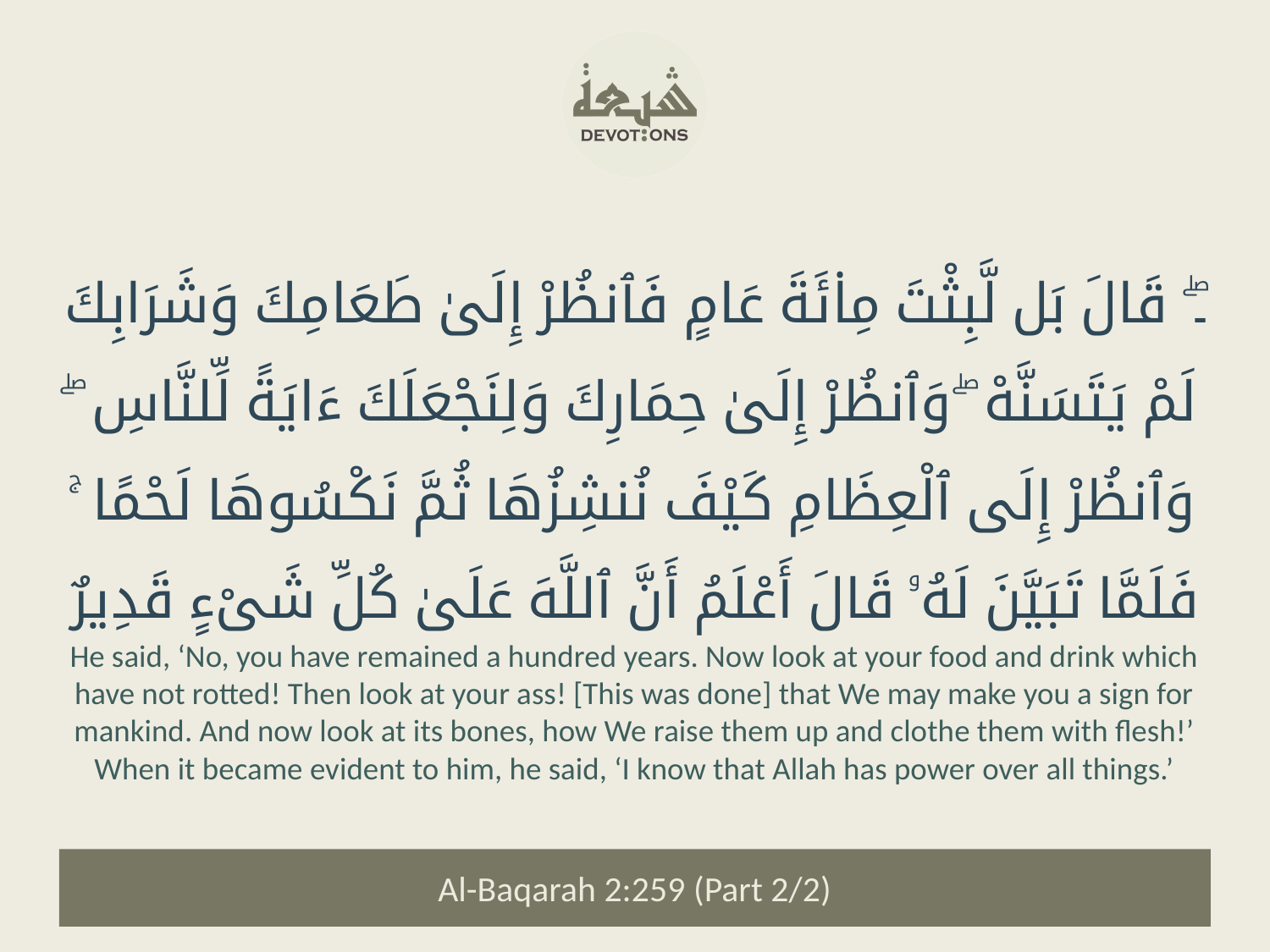

۔ۖ  قَالَ بَل لَّبِثْتَ مِا۟ئَةَ عَامٍ فَٱنظُرْ إِلَىٰ طَعَامِكَ وَشَرَابِكَ لَمْ يَتَسَنَّهْ ۖ وَٱنظُرْ إِلَىٰ حِمَارِكَ وَلِنَجْعَلَكَ ءَايَةً لِّلنَّاسِ ۖ وَٱنظُرْ إِلَى ٱلْعِظَامِ كَيْفَ نُنشِزُهَا ثُمَّ نَكْسُوهَا لَحْمًا ۚ فَلَمَّا تَبَيَّنَ لَهُۥ قَالَ أَعْلَمُ أَنَّ ٱللَّهَ عَلَىٰ كُلِّ شَىْءٍ قَدِيرٌ
He said, ‘No, you have remained a hundred years. Now look at your food and drink which have not rotted! Then look at your ass! [This was done] that We may make you a sign for mankind. And now look at its bones, how We raise them up and clothe them with flesh!’ When it became evident to him, he said, ‘I know that Allah has power over all things.’
Al-Baqarah 2:259 (Part 2/2)